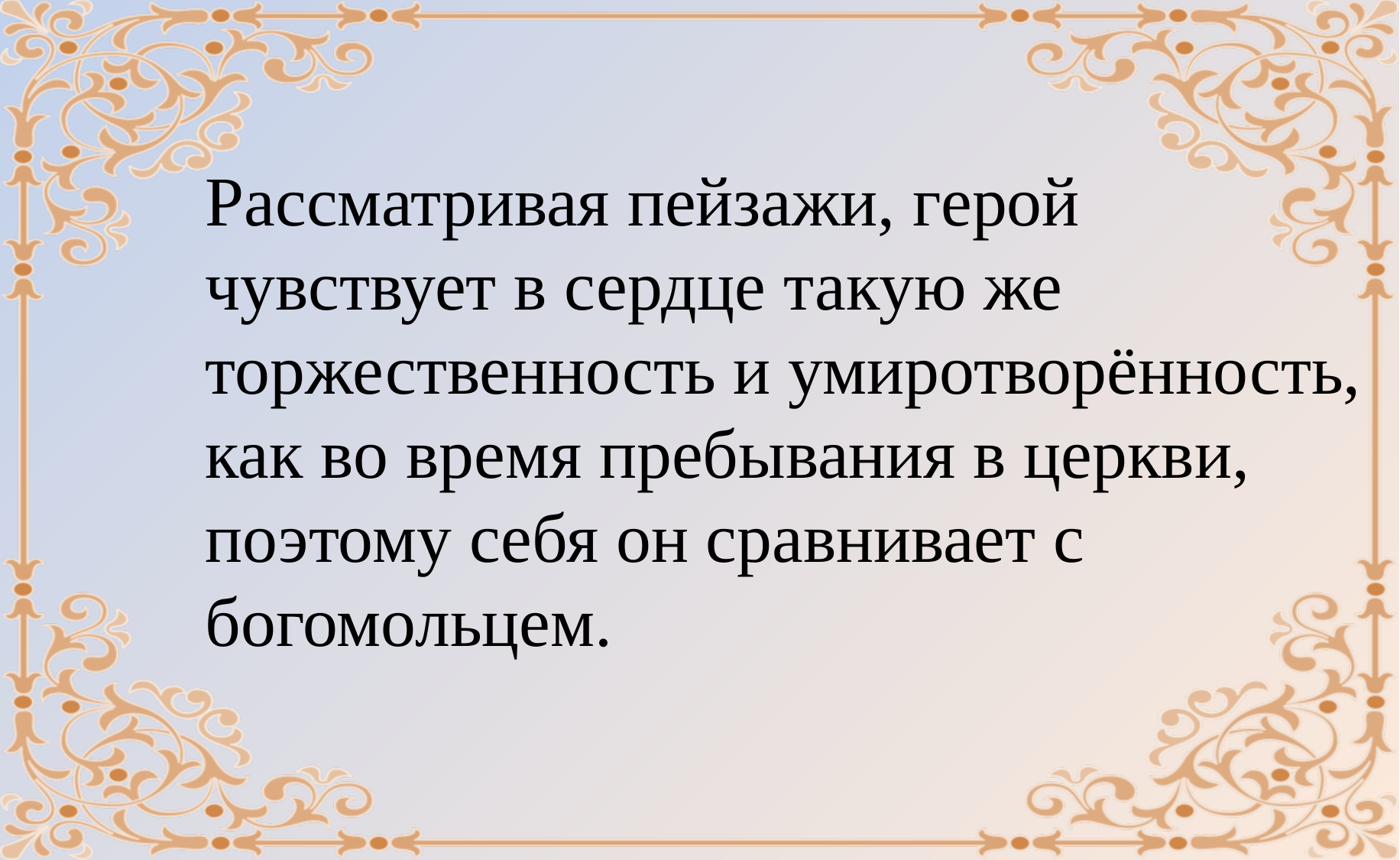

Рассматривая пейзажи, герой чувствует в сердце такую же торжественность и умиротворённость, как во время пребывания в церкви, поэтому себя он сравнивает с богомольцем.